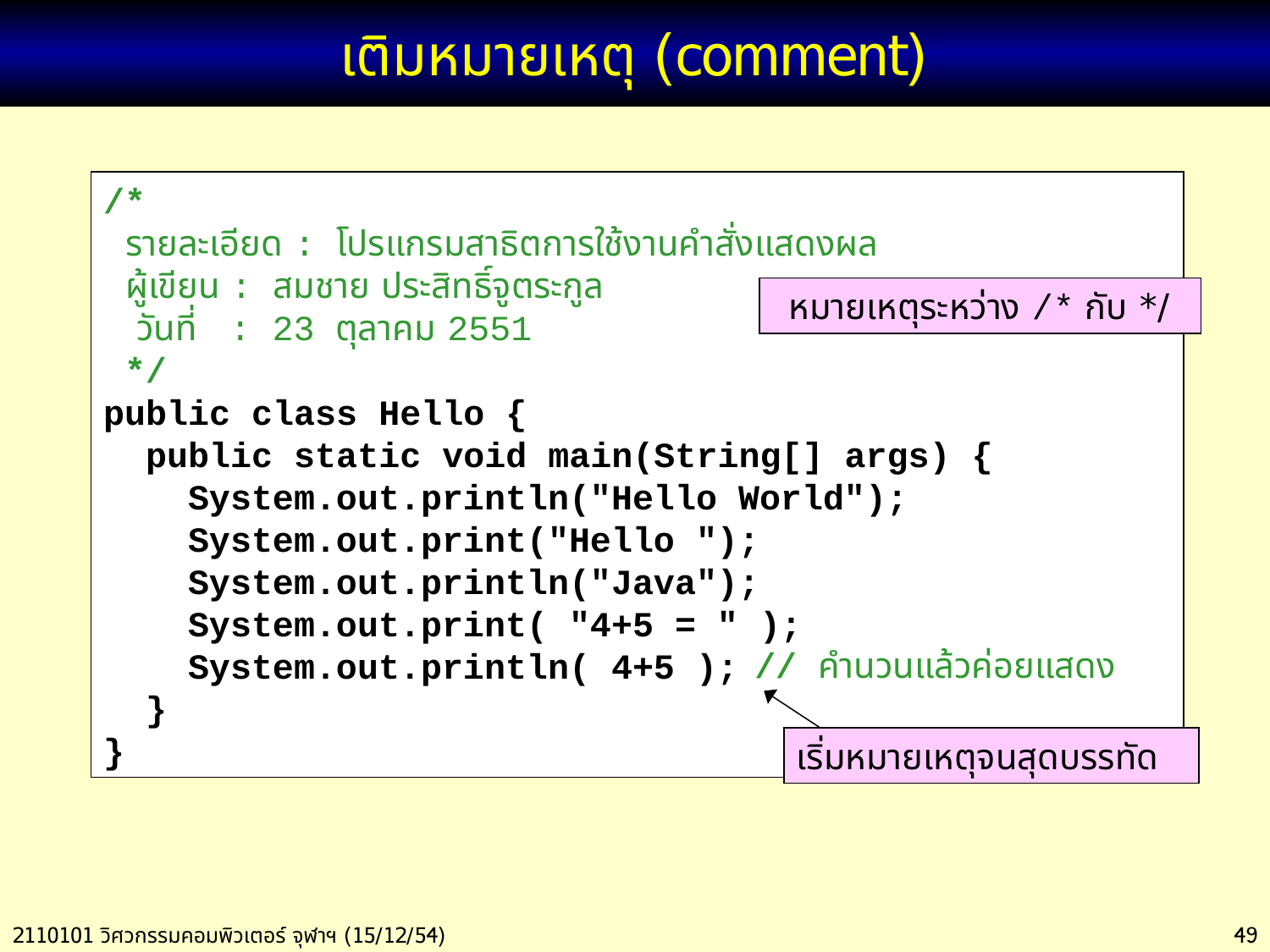

# เติมหมายเหตุ (comment)
/*
  รายละเอียด : โปรแกรมสาธิตการใช้งานคำสั่งแสดงผล
  ผู้เขียน : สมชาย ประสิทธิ์จูตระกูล
   วันที่   : 23 ตุลาคม 2551
 */
public class Hello {
  public static void main(String[] args) {
    System.out.println("Hello World");
    System.out.print("Hello ");
    System.out.println("Java");
    System.out.print( "4+5 = " );
    System.out.println( 4+5 );
  }
}
หมายเหตุระหว่าง /* กับ */
// คำนวนแล้วค่อยแสดง

เริ่มหมายเหตุจนสุดบรรทัด